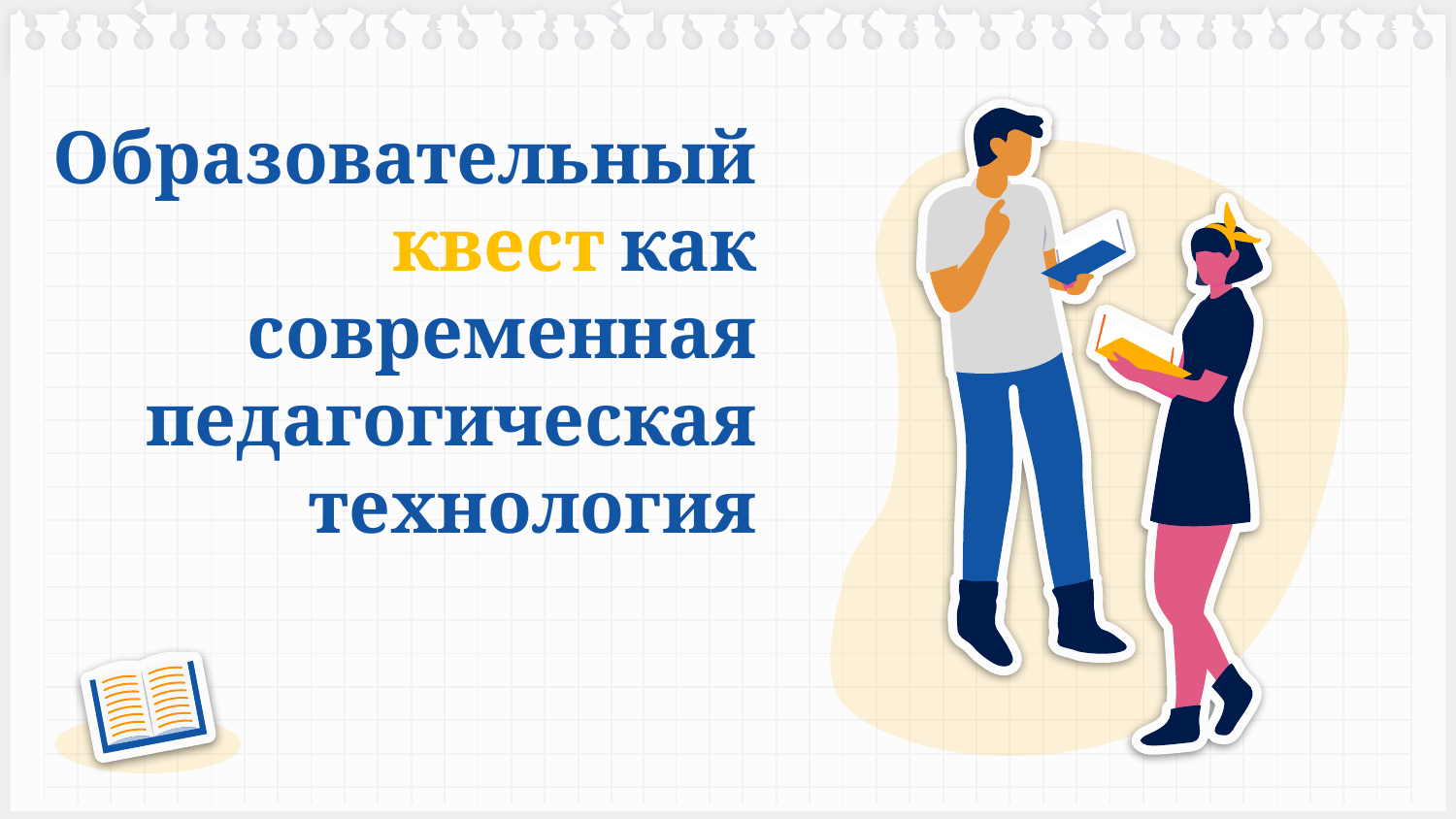

# Образовательный квест как современная педагогическая технология